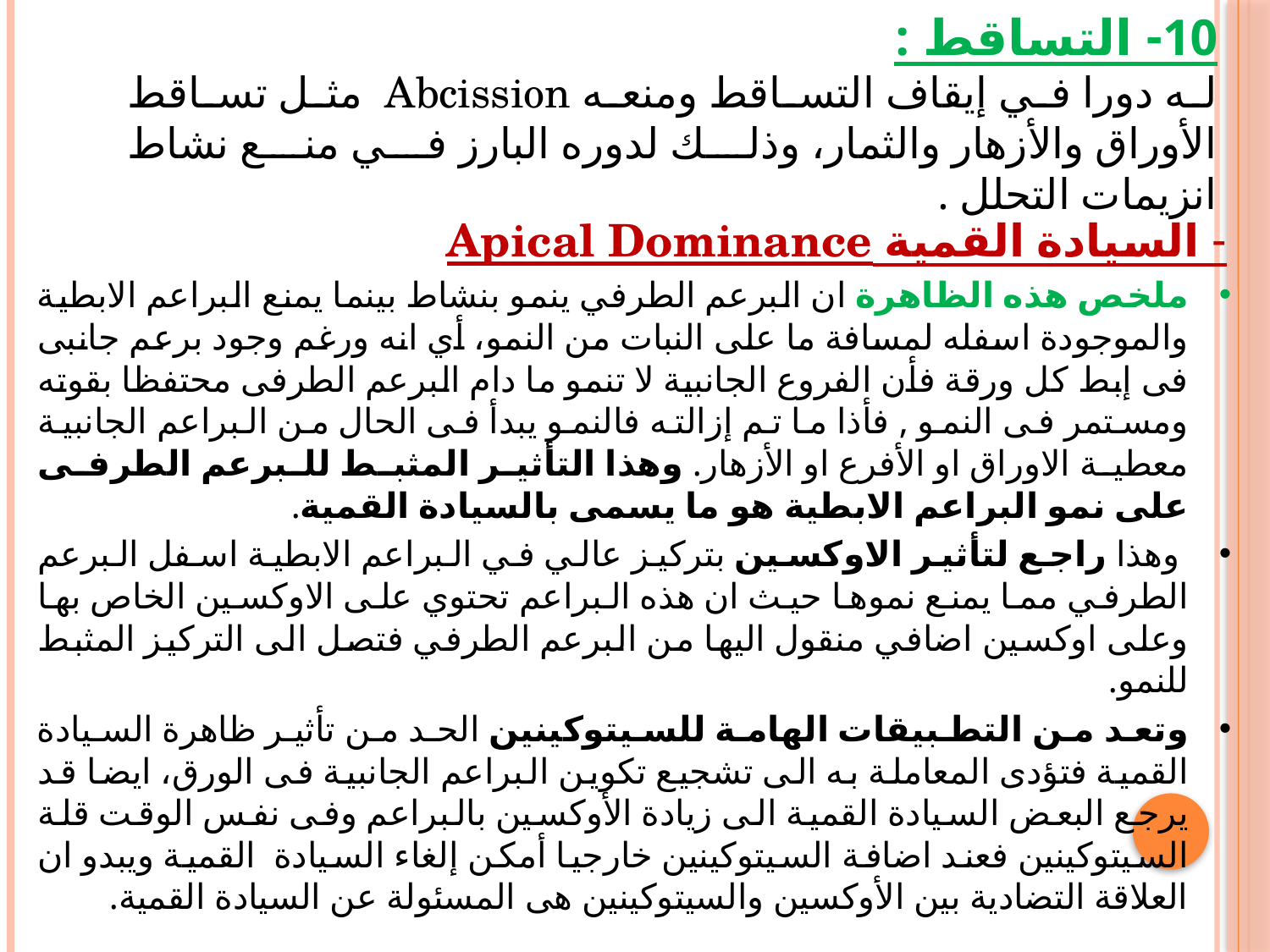

10- التساقط :
له دورا في إيقاف التساقط ومنعه Abcission  مثل تساقط الأوراق والأزهار والثمار، وذلك لدوره البارز في منع نشاط انزيمات التحلل .
- السيادة القمية Apical Dominance
ملخص هذه الظاهرة ان البرعم الطرفي ينمو بنشاط بينما يمنع البراعم الابطية والموجودة اسفله لمسافة ما على النبات من النمو، أي انه ورغم وجود برعم جانبى فى إبط كل ورقة فأن الفروع الجانبية لا تنمو ما دام البرعم الطرفى محتفظا بقوته ومستمر فى النمو , فأذا ما تم إزالته فالنمو يبدأ فى الحال من البراعم الجانبية معطية الاوراق او الأفرع او الأزهار. وهذا التأثير المثبط للبرعم الطرفى على نمو البراعم الابطية هو ما يسمى بالسيادة القمية.
 وهذا راجع لتأثير الاوكسين بتركيز عالي في البراعم الابطية اسفل البرعم الطرفي مما يمنع نموها حيث ان هذه البراعم تحتوي على الاوكسين الخاص بها وعلى اوكسين اضافي منقول اليها من البرعم الطرفي فتصل الى التركيز المثبط للنمو.
وتعد من التطبيقات الهامة للسيتوكينين الحد من تأثير ظاهرة السيادة القمية فتؤدى المعاملة به الى تشجيع تكوين البراعم الجانبية فى الورق، ايضا قد يرجع البعض السيادة القمية الى زيادة الأوكسين بالبراعم وفى نفس الوقت قلة السيتوكينين فعند اضافة السيتوكينين خارجيا أمكن إلغاء السيادة  القمية ويبدو ان العلاقة التضادية بين الأوكسين والسيتوكينين هى المسئولة عن السيادة القمية.